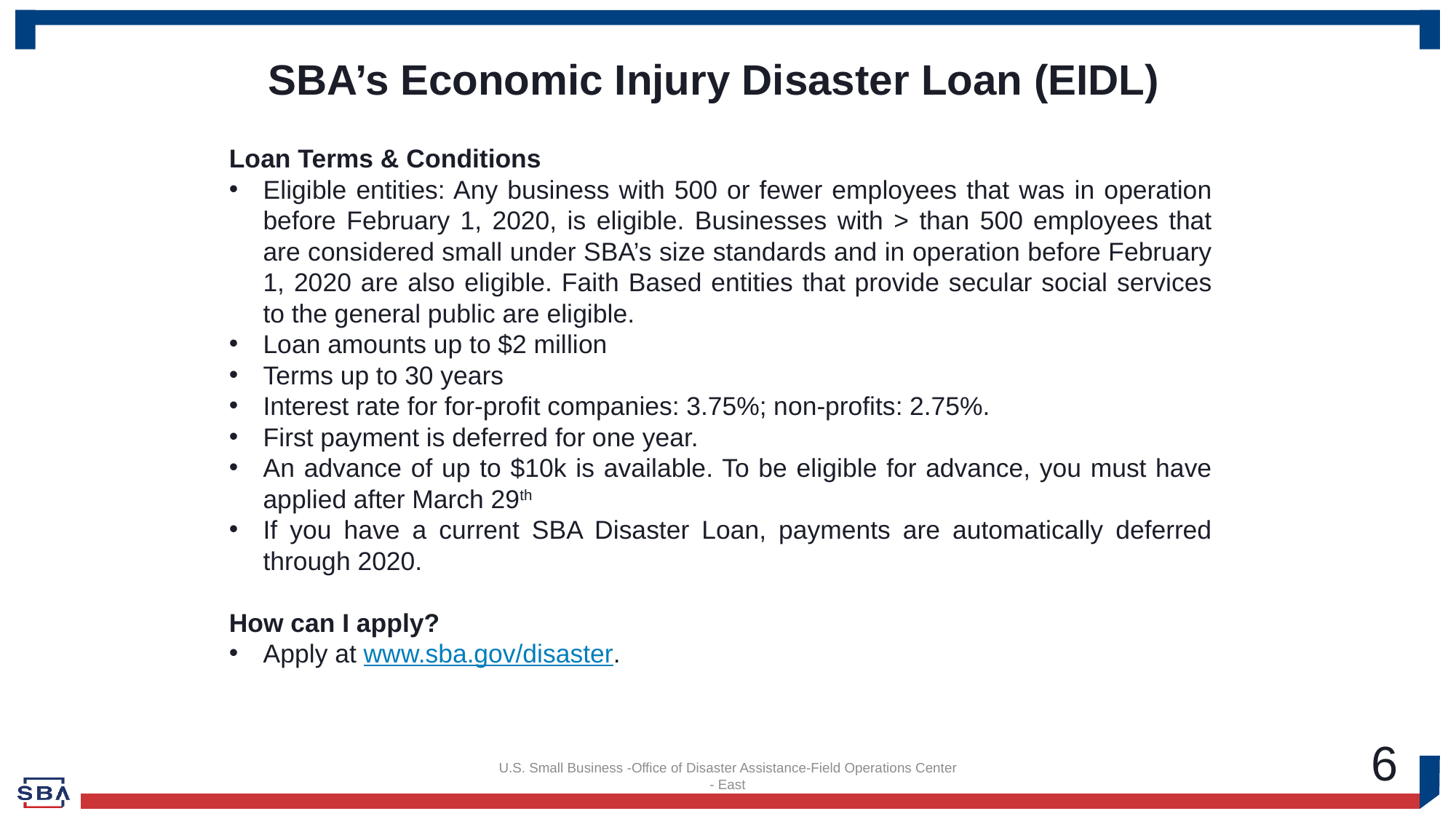

SBA’s Economic Injury Disaster Loan (EIDL)

Loan Terms & Conditions
Eligible entities: Any business with 500 or fewer employees that was in operation before February 1, 2020, is eligible. Businesses with > than 500 employees that are considered small under SBA’s size standards and in operation before February 1, 2020 are also eligible. Faith Based entities that provide secular social services to the general public are eligible.
Loan amounts up to $2 million
Terms up to 30 years
Interest rate for for-profit companies: 3.75%; non-profits: 2.75%.
First payment is deferred for one year.
An advance of up to $10k is available. To be eligible for advance, you must have applied after March 29th
If you have a current SBA Disaster Loan, payments are automatically deferred through 2020.

How can I apply?
Apply at www.sba.gov/disaster.

6
U.S. Small Business -Office of Disaster Assistance-Field Operations Center - East